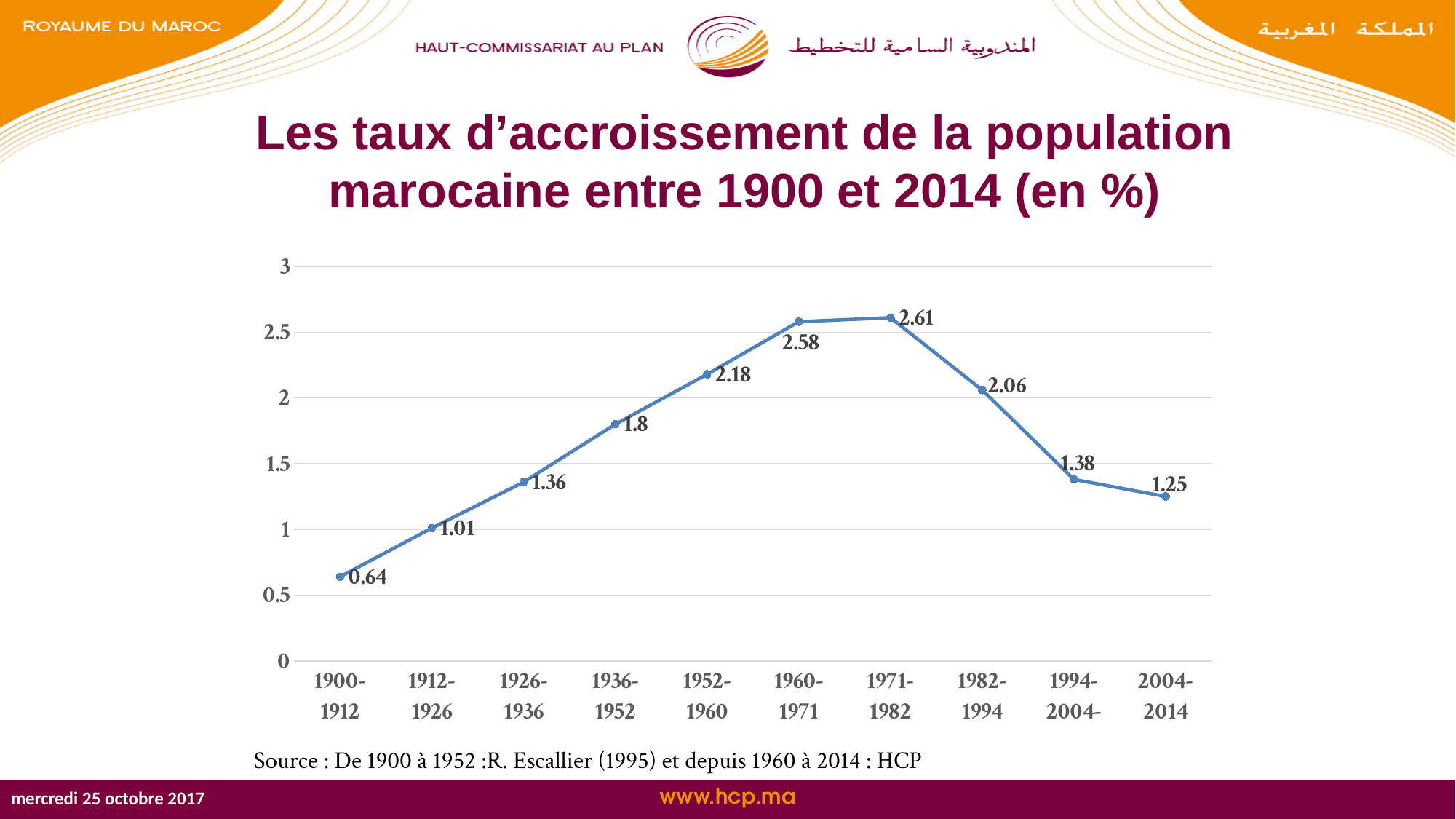

# Les taux d’accroissement de la population marocaine entre 1900 et 2014 (en %)

### Chart

| Category | Accroissement moyen annuel |
|---|---|
| 1900-1912 | 0.64 |
| 1912-1926 | 1.01 |
| 1926-1936 | 1.36 |
| 1936-1952 | 1.8 |
| 1952-1960 | 2.18 |
| 1960-1971 | 2.58 |
| 1971-1982 | 2.61 |
| 1982-1994 | 2.06 |
| 1994-2004- | 1.38 |
| 2004-2014 | 1.25 |
Source : De 1900 à 1952 :R. Escallier (1995) et depuis 1960 à 2014 : HCP
mercredi 25 octobre 2017